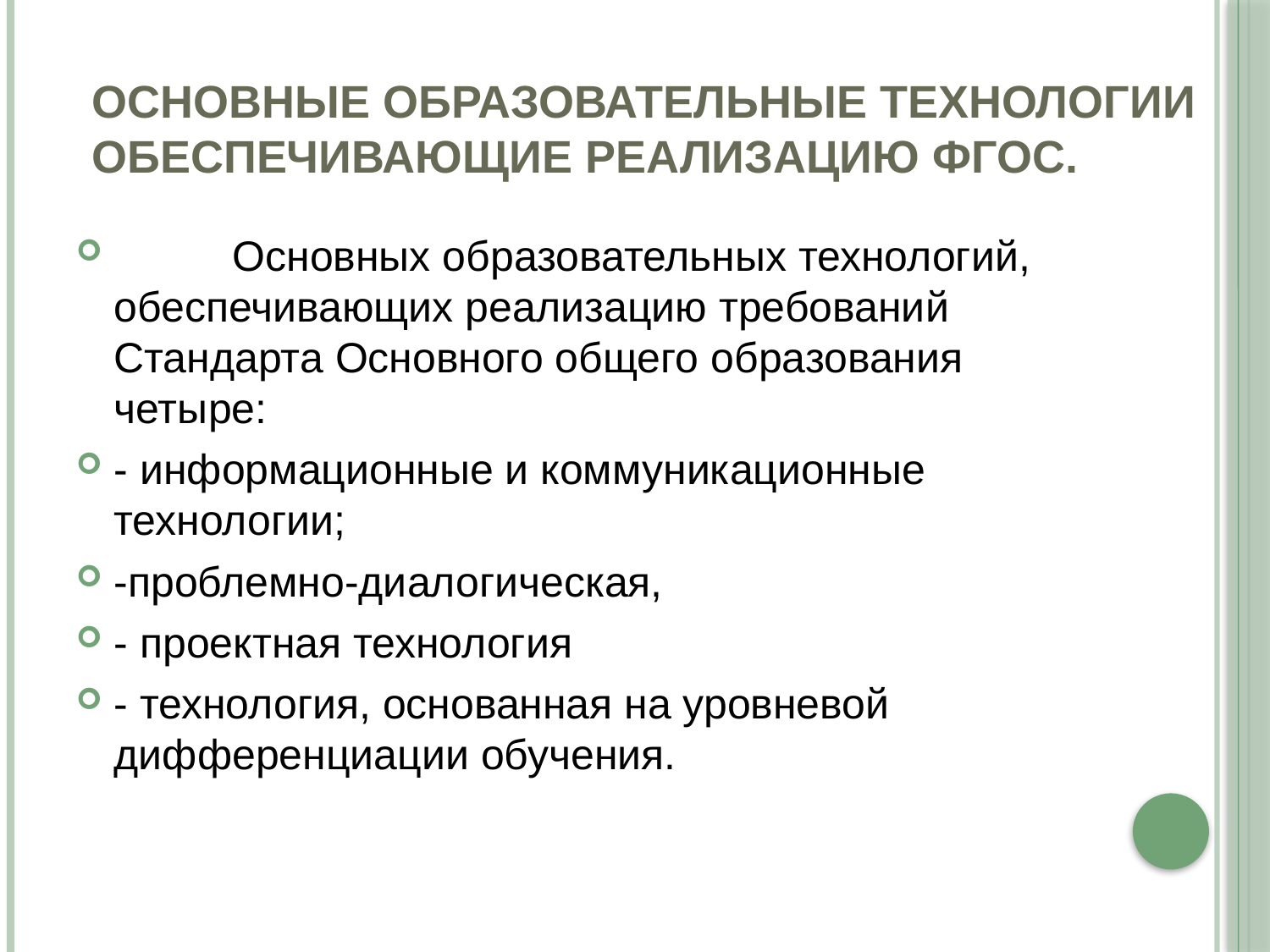

# Основные образовательные технологии обеспечивающие реализацию ФГОС.
          Основных образовательных технологий, обеспечивающих реализацию требований Стандарта Основного общего образования четыре:
- информационные и коммуникационные технологии;
-проблемно-диалогическая,
- проектная технология
- технология, основанная на уровневой дифференциации обучения.